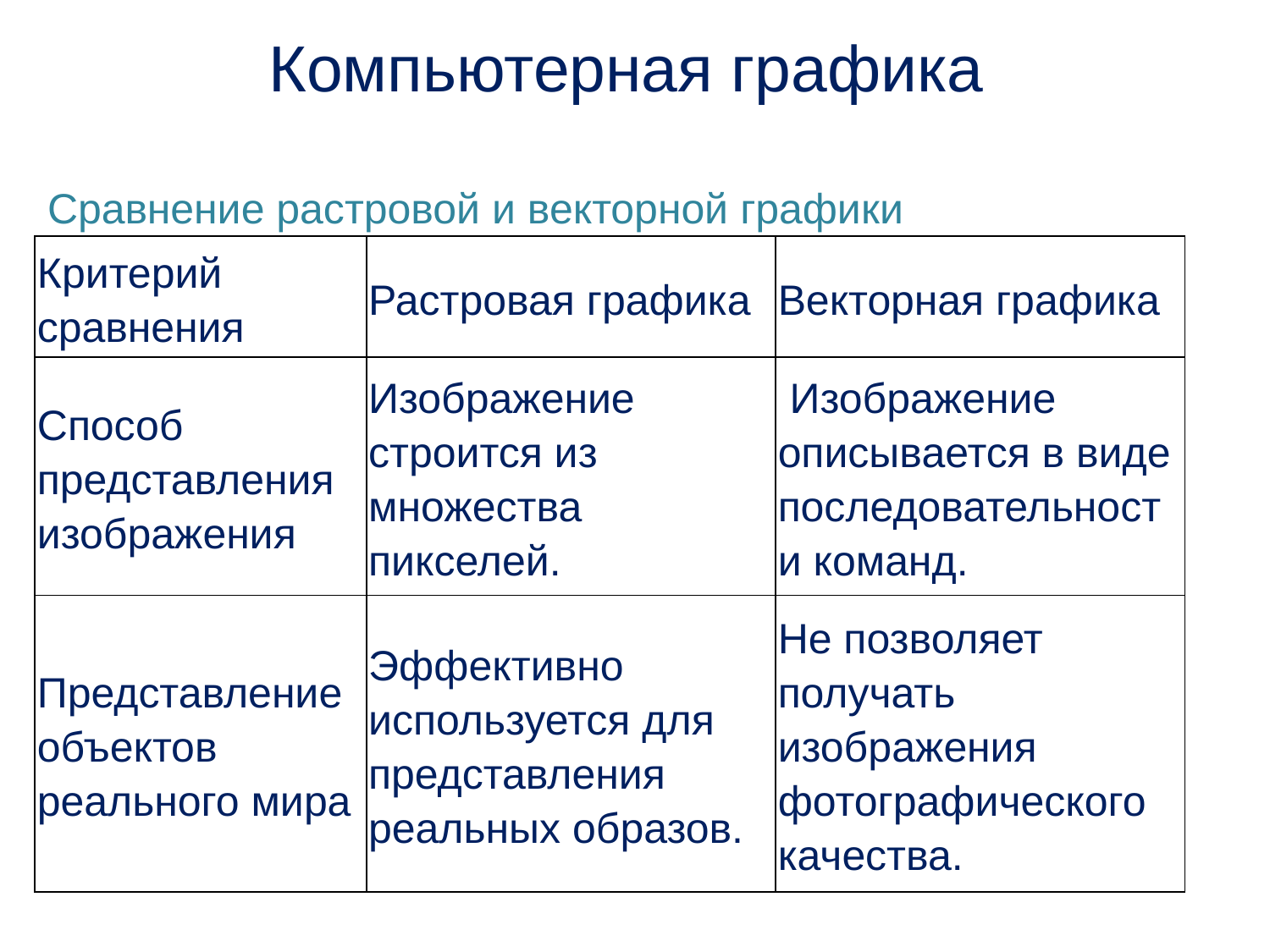

Компьютерная графика
Сравнение растровой и векторной графики

,
| Критерий сравнения | Растровая графика | Векторная графика |
| --- | --- | --- |
| Способ представления изображения | Изображение строится из множества пикселей. | Изображение описывается в виде последовательности команд. |
| Представление объектов реального мира | Эффективно используется для представления реальных образов. | Не позволяет получать изображения фотографического качества. |